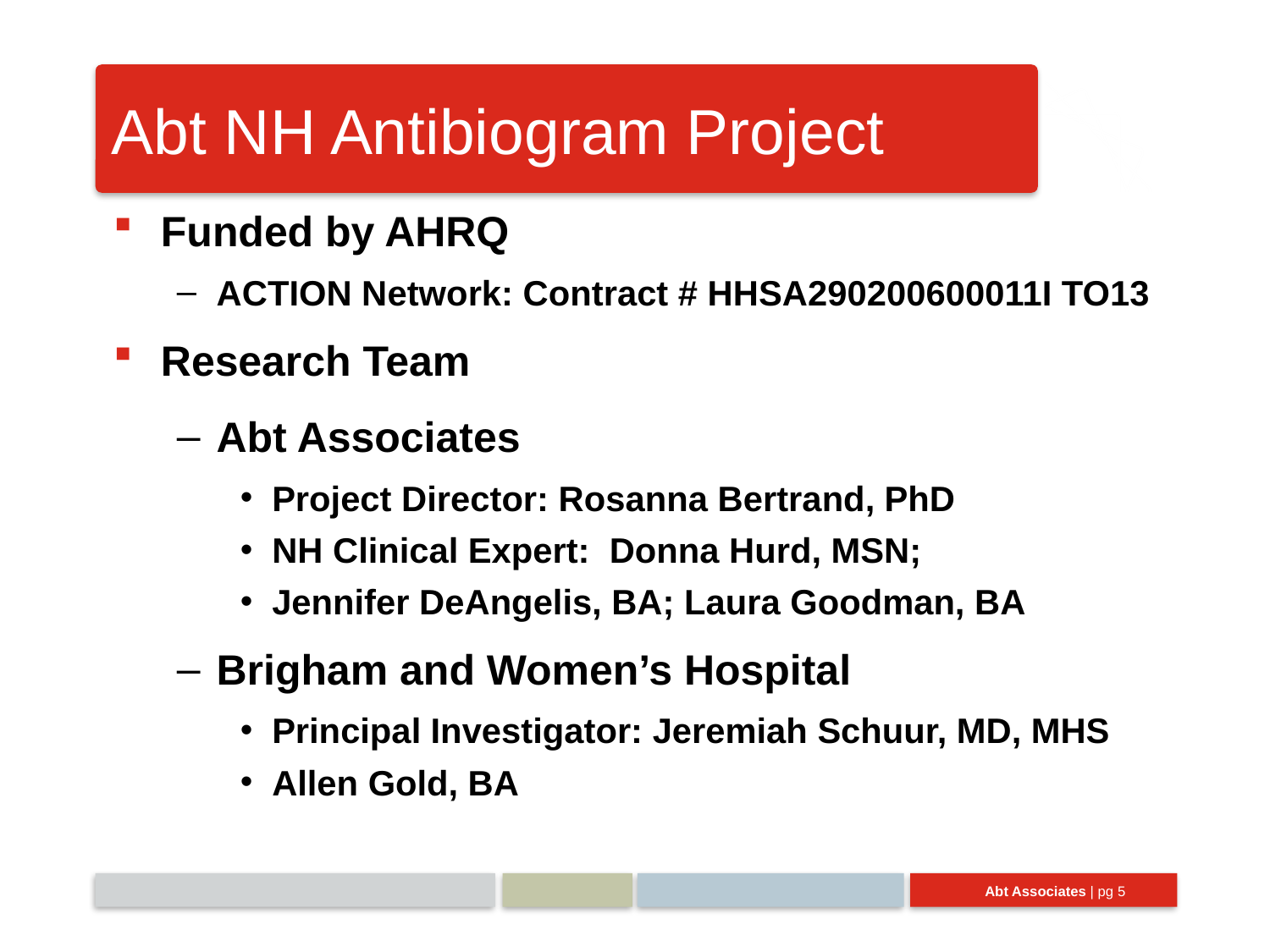

# Abt NH Antibiogram Project
Funded by AHRQ
ACTION Network: Contract # HHSA290200600011I TO13
Research Team
Abt Associates
Project Director: Rosanna Bertrand, PhD
NH Clinical Expert:  Donna Hurd, MSN;
Jennifer DeAngelis, BA; Laura Goodman, BA
Brigham and Women’s Hospital
Principal Investigator: Jeremiah Schuur, MD, MHS
Allen Gold, BA